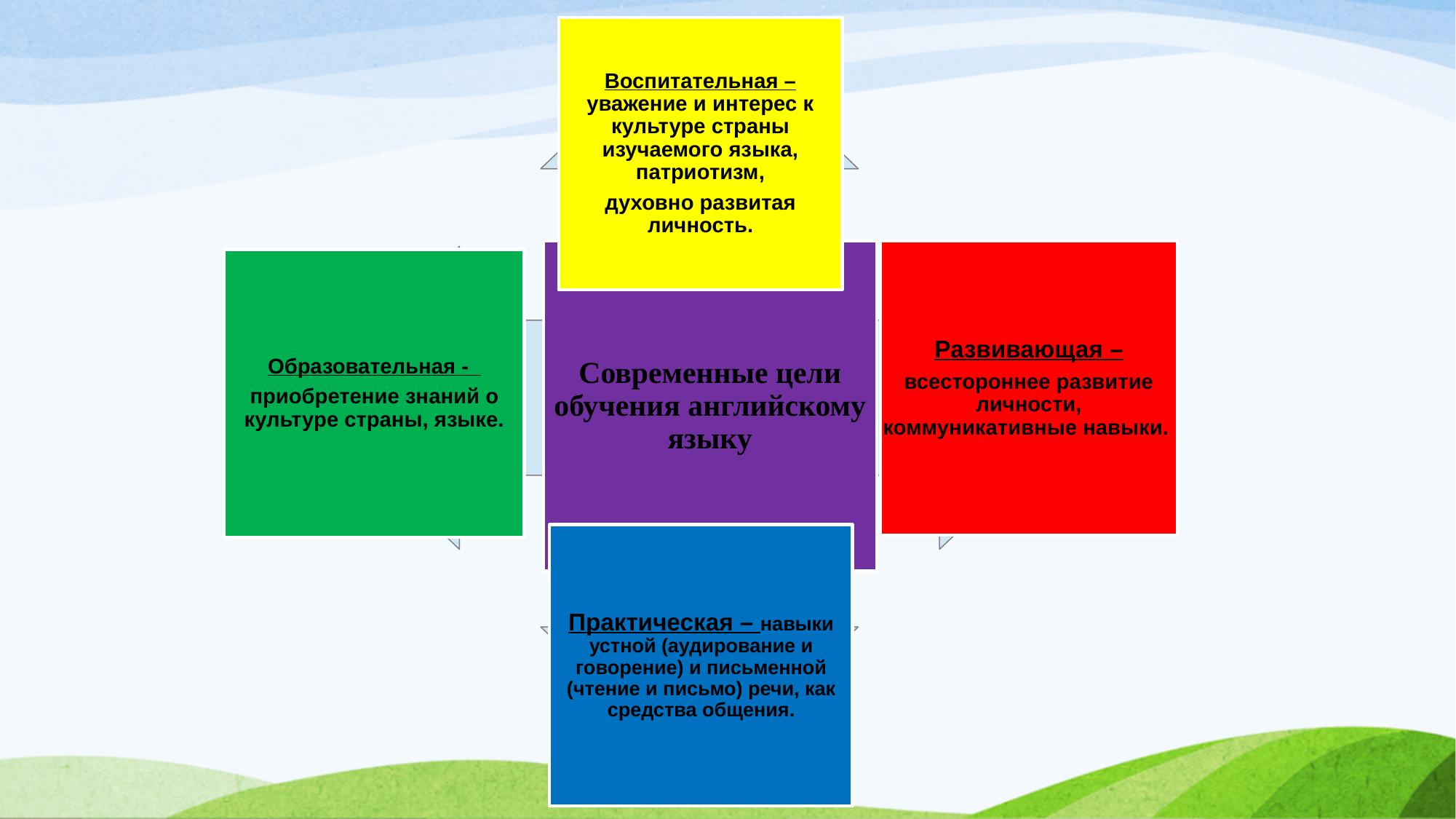

*

Воспитательная – уважение и интерес к культуре страны изучаемого языка, патриотизм,
духовно развитая личность.
Современные цели обучения английскому языку
Развивающая –
всестороннее развитие личности, коммуникативные навыки.
Образовательная -
приобретение знаний о культуре страны, языке.
Практическая – навыки устной (аудирование и говорение) и письменной (чтение и письмо) речи, как средства общения.